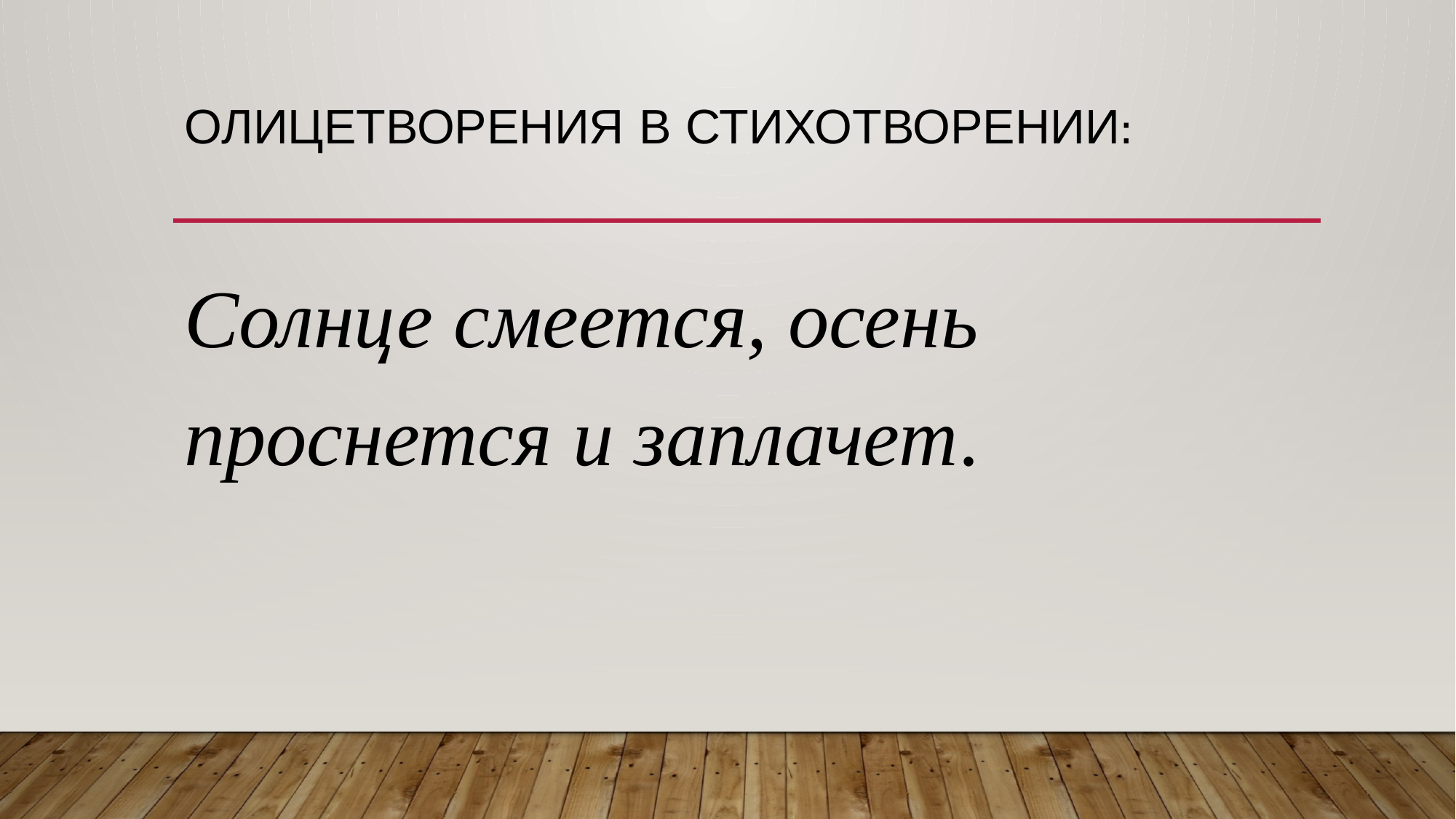

# Олицетворения в стихотворении:
Солнце смеется, осень проснется и заплачет.